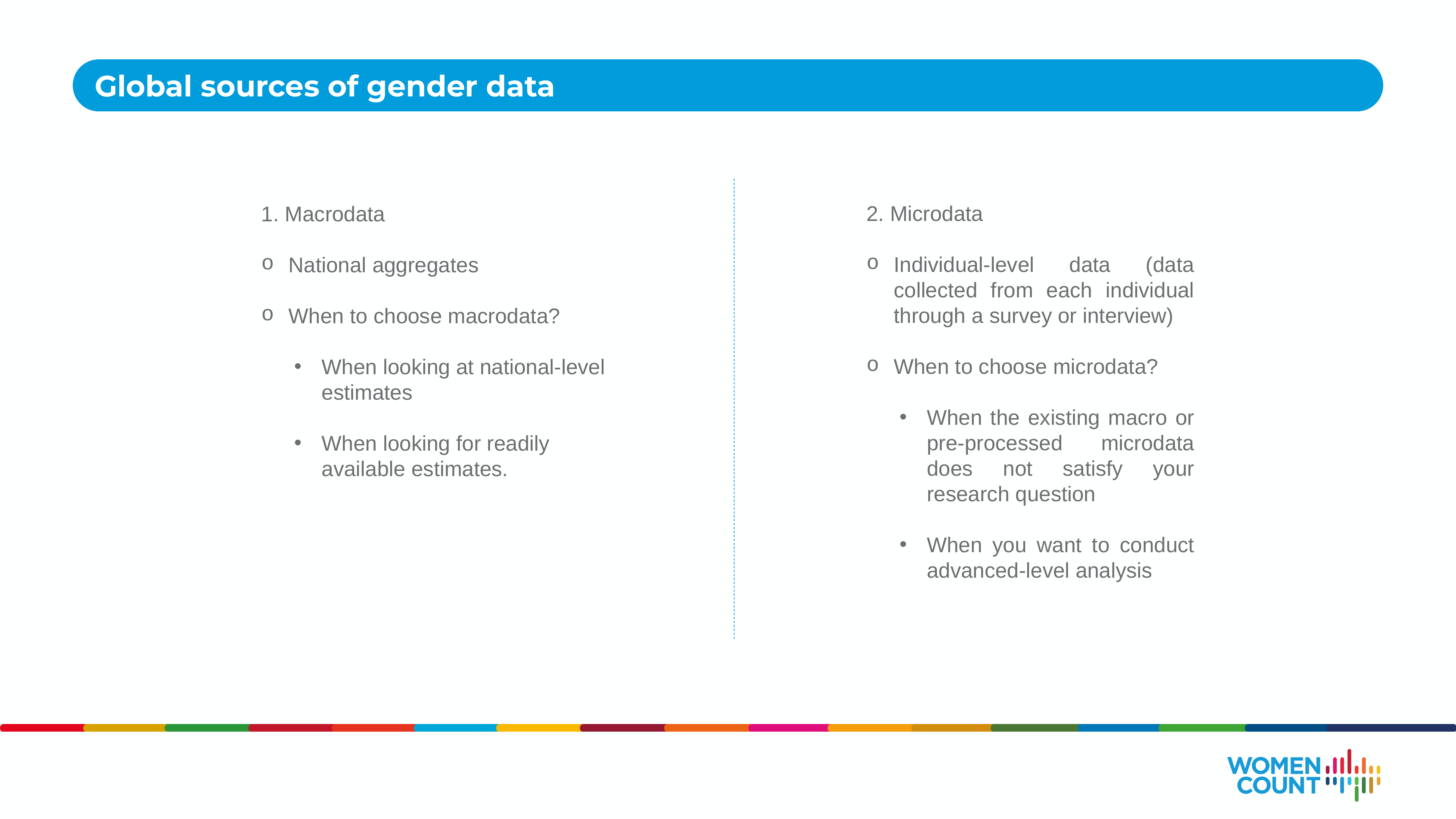

Global sources of gender data
2. Microdata

Individual-level data (data collected from each individual through a survey or interview)

When to choose microdata?

When the existing macro or pre-processed microdata does not satisfy your research question

When you want to conduct advanced-level analysis
1. Macrodata

National aggregates

When to choose macrodata?

When looking at national-level estimates

When looking for readily available estimates.